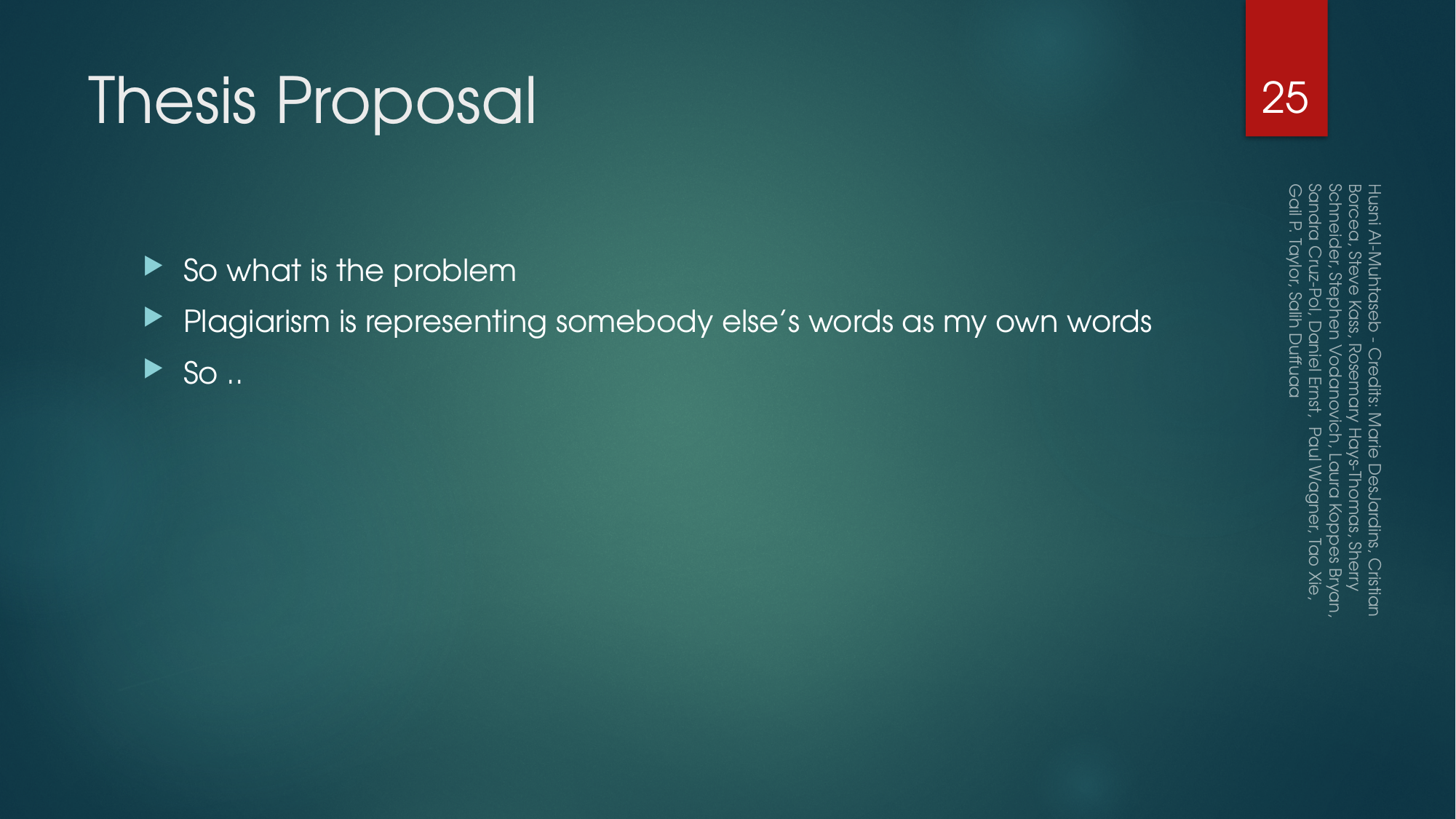

25
# Thesis Proposal
So what is the problem
Plagiarism is representing somebody else’s words as my own words
So ..
Husni Al-Muhtaseb - Credits: Marie DesJardins, Cristian Borcea, Steve Kass, Rosemary Hays-Thomas, Sherry Schneider, Stephen Vodanovich, Laura Koppes Bryan, Sandra Cruz-Pol, Daniel Ernst,  Paul Wagner, Tao Xie, Gail P. Taylor, Salih Duffuaa